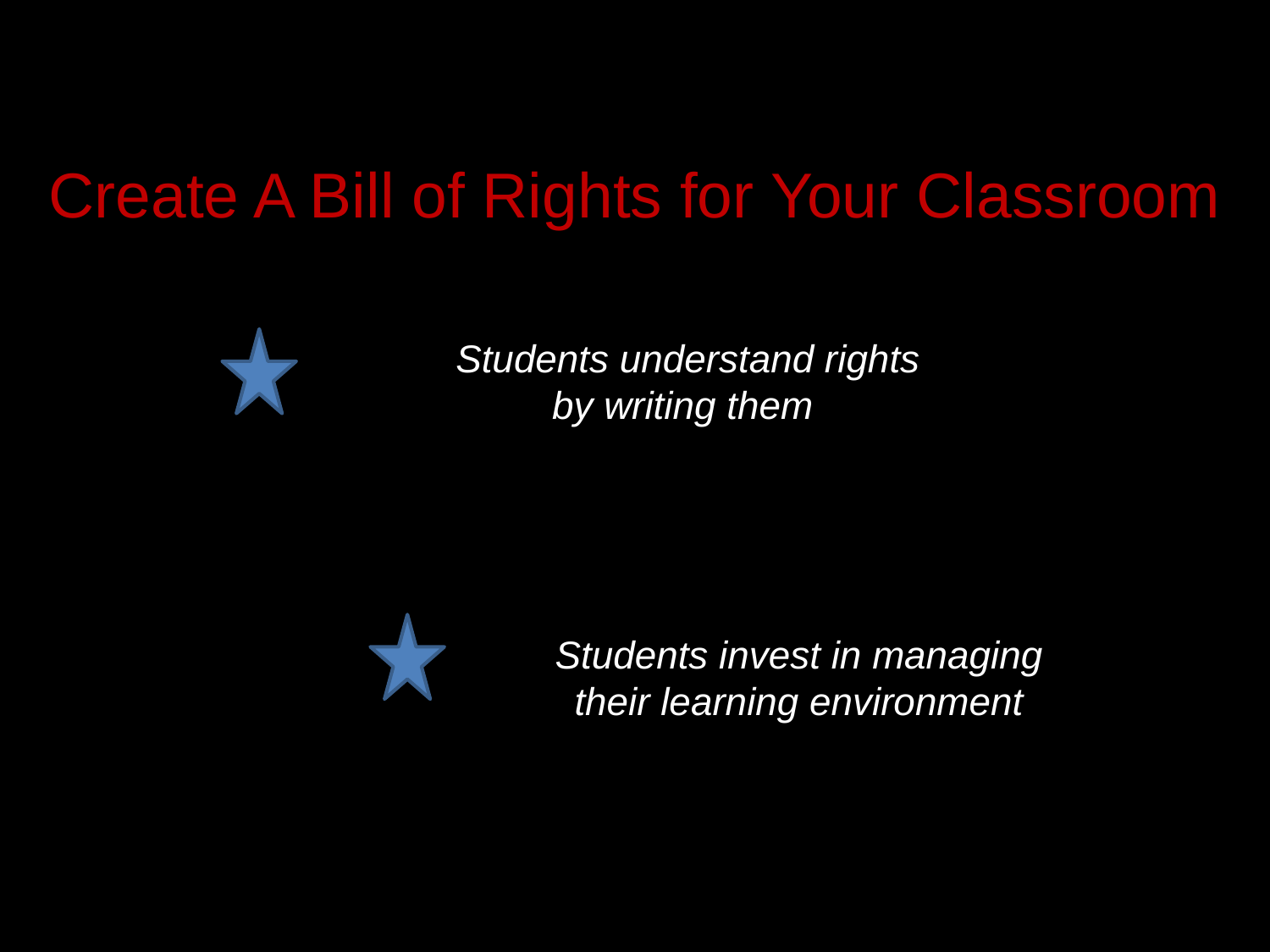

Create A Bill of Rights for Your Classroom
Students understand rights by writing them

Students invest in managing their learning environment